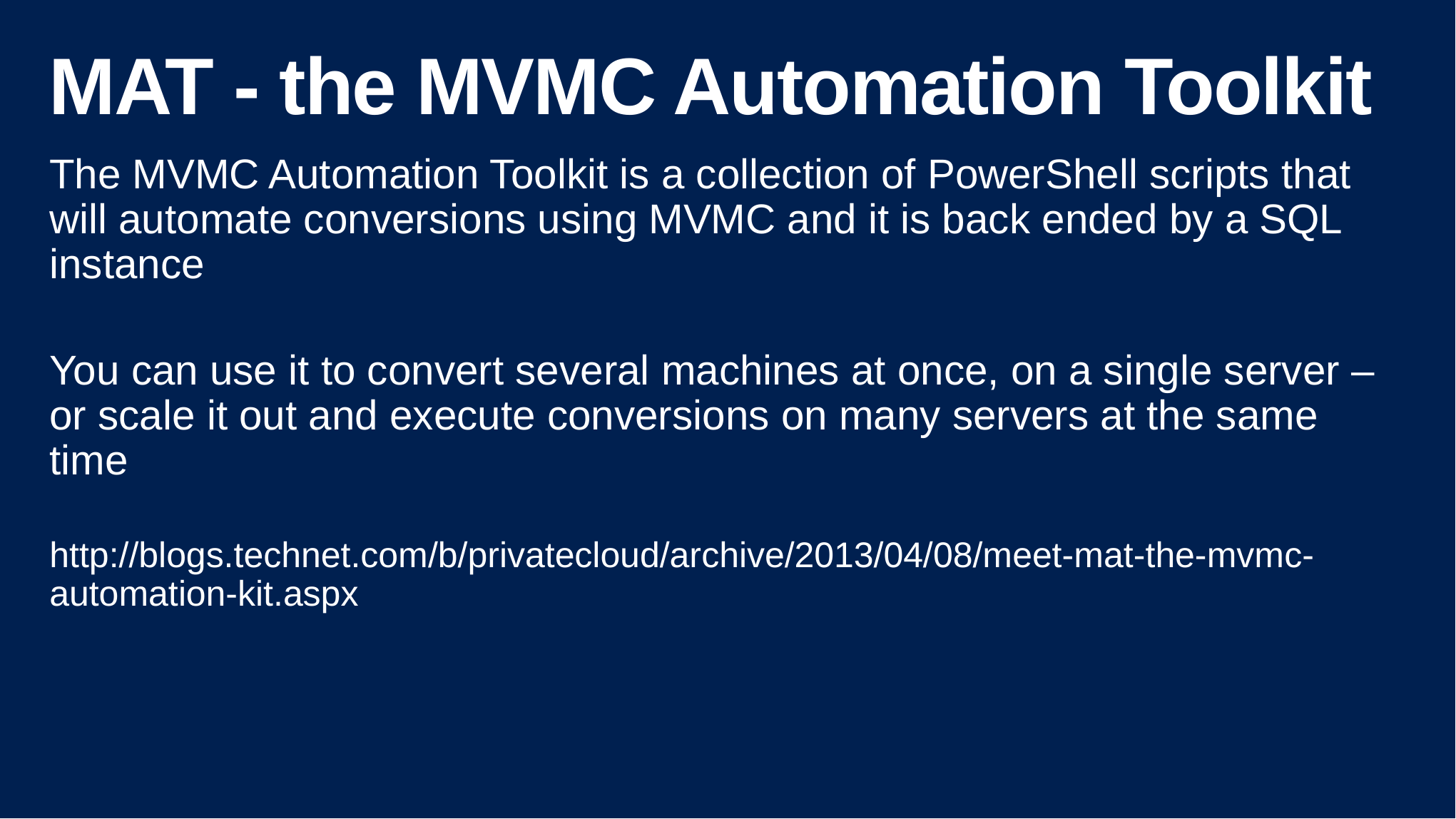

# MAT - the MVMC Automation Toolkit
The MVMC Automation Toolkit is a collection of PowerShell scripts that will automate conversions using MVMC and it is back ended by a SQL instance

You can use it to convert several machines at once, on a single server – or scale it out and execute conversions on many servers at the same time

http://blogs.technet.com/b/privatecloud/archive/2013/04/08/meet-mat-the-mvmc-automation-kit.aspx